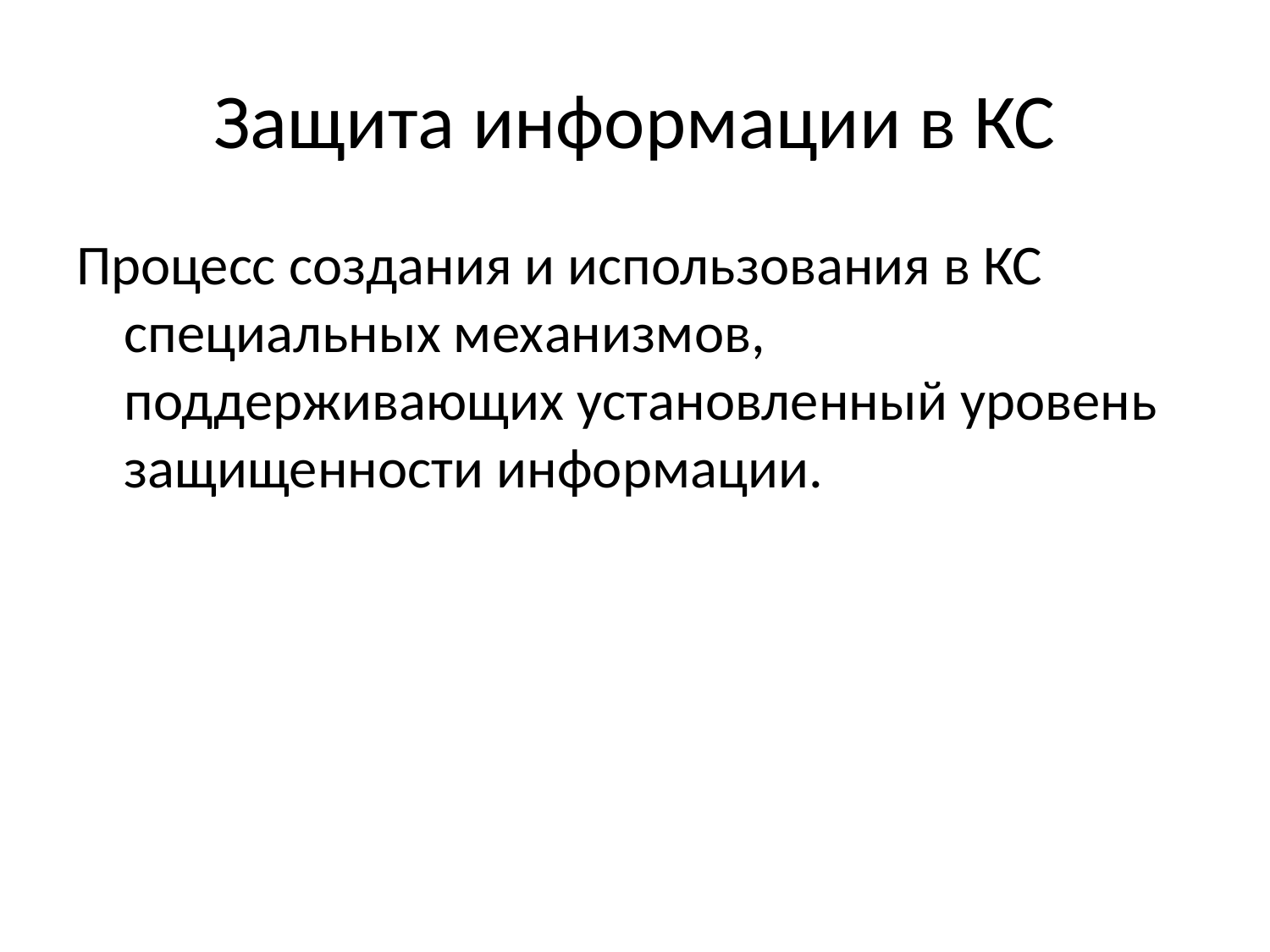

# Защита информации в КС
Процесс создания и использования в КС специальных механизмов, поддерживающих установленный уровень защищенности информации.